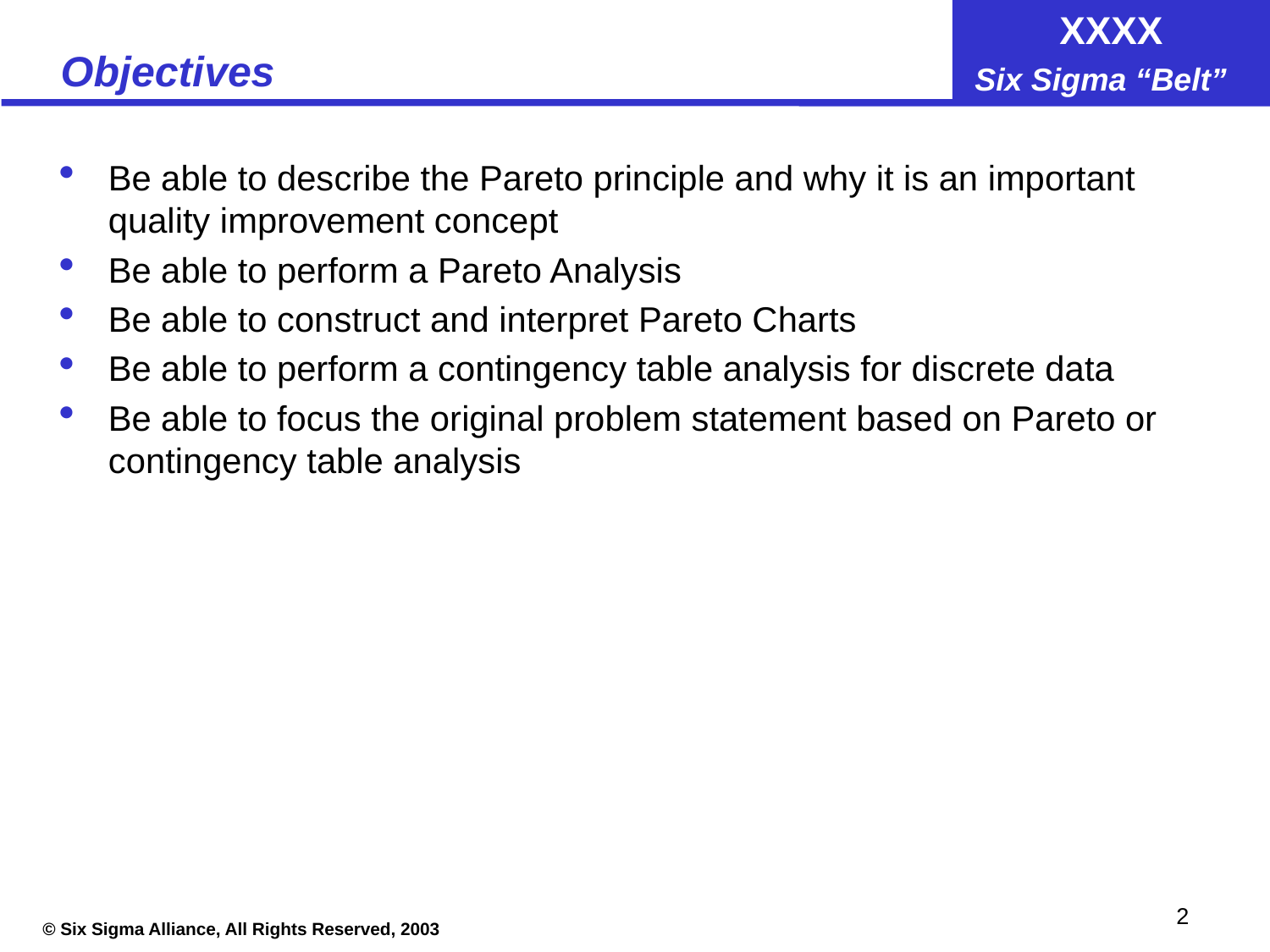

# Objectives
Be able to describe the Pareto principle and why it is an important quality improvement concept
Be able to perform a Pareto Analysis
Be able to construct and interpret Pareto Charts
Be able to perform a contingency table analysis for discrete data
Be able to focus the original problem statement based on Pareto or contingency table analysis